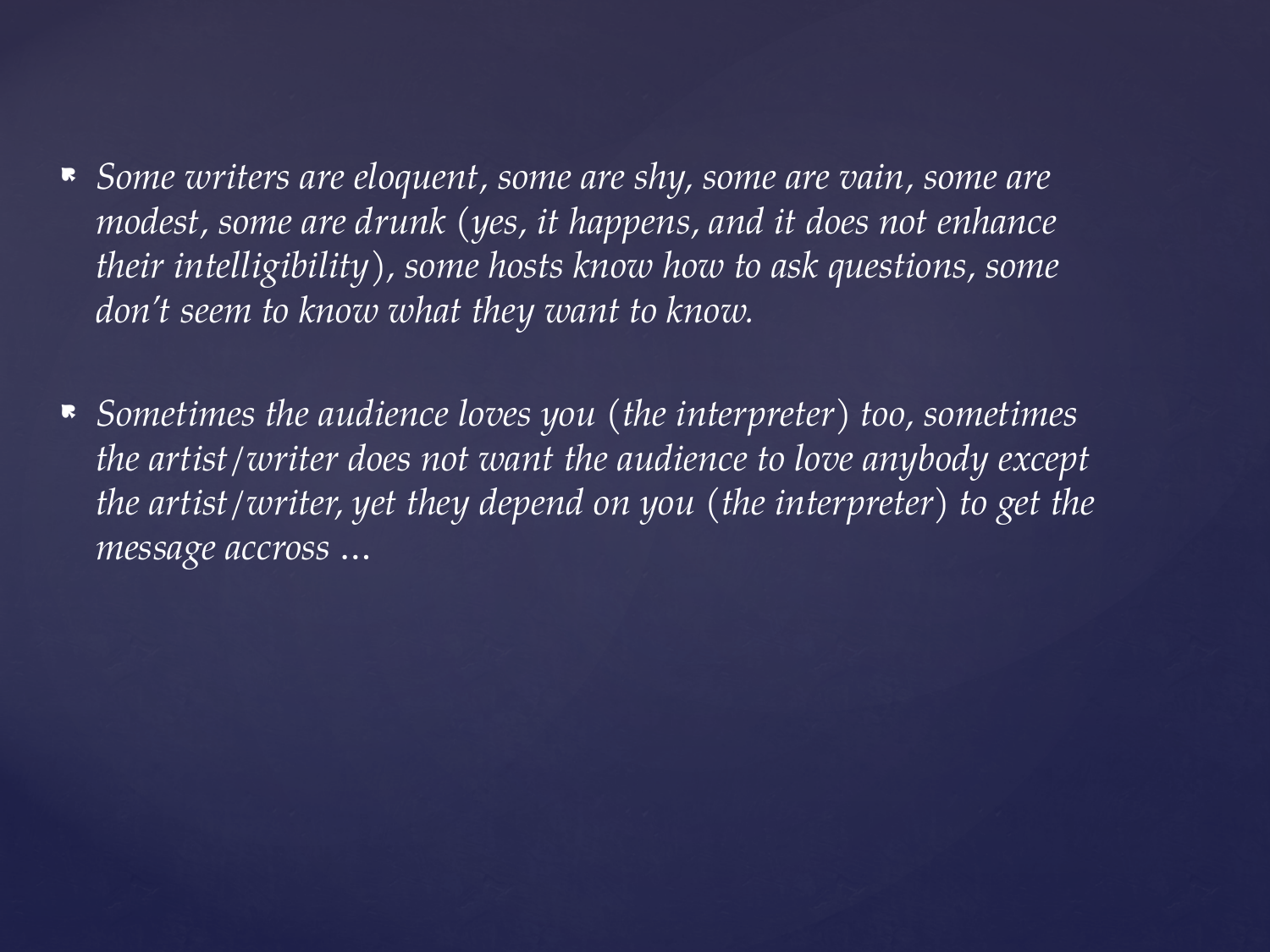

Some writers are eloquent, some are shy, some are vain, some are modest, some are drunk (yes, it happens, and it does not enhance their intelligibility), some hosts know how to ask questions, some don’t seem to know what they want to know.

Sometimes the audience loves you (the interpreter) too, sometimes the artist/writer does not want the audience to love anybody except the artist/writer, yet they depend on you (the interpreter) to get the message accross …

#